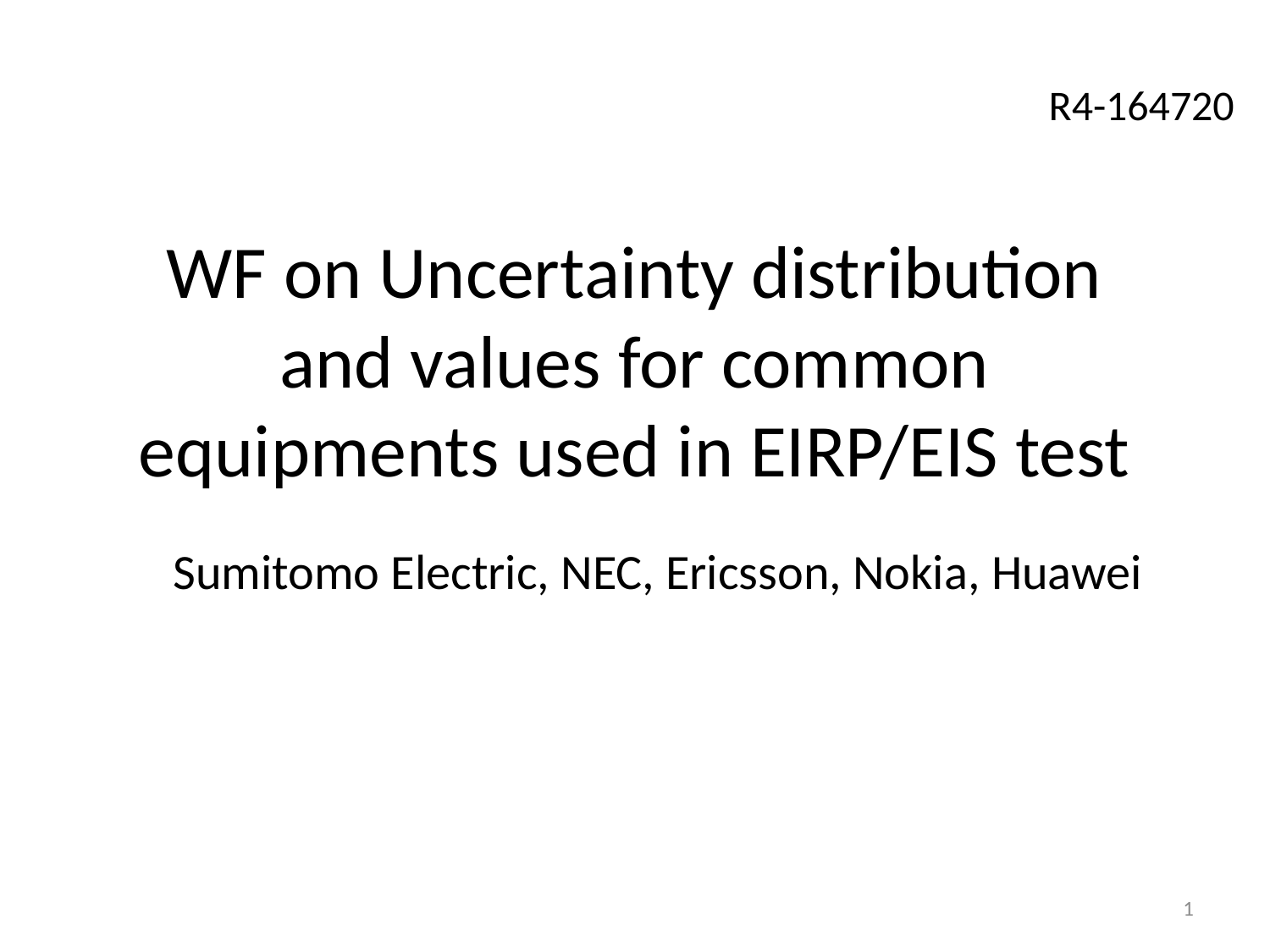

R4-164720
# WF on Uncertainty distribution and values for common equipments used in EIRP/EIS test
Sumitomo Electric, NEC, Ericsson, Nokia, Huawei
1